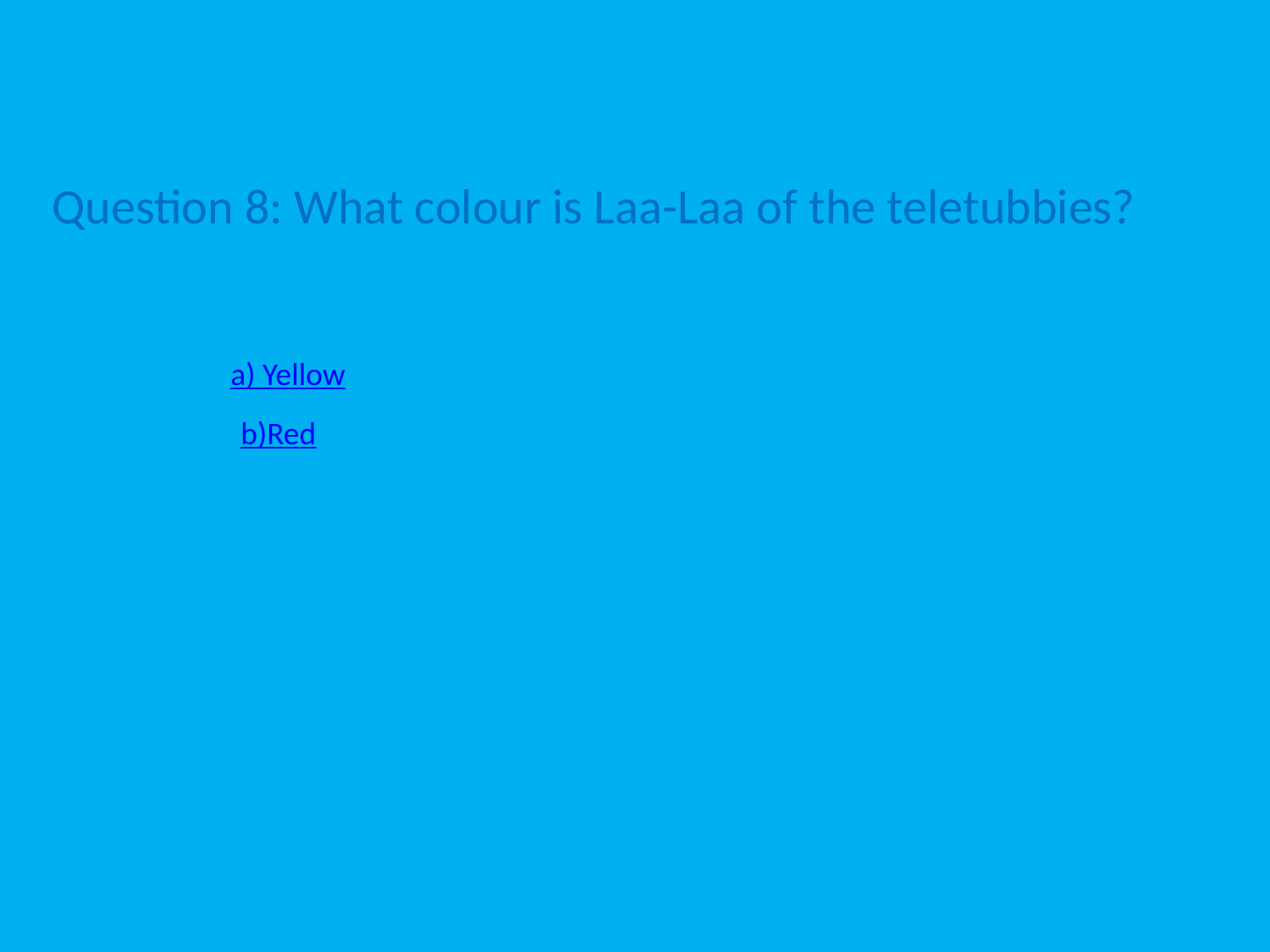

Question 8: What colour is Laa-Laa of the teletubbies?
a) Yellow
b)Red